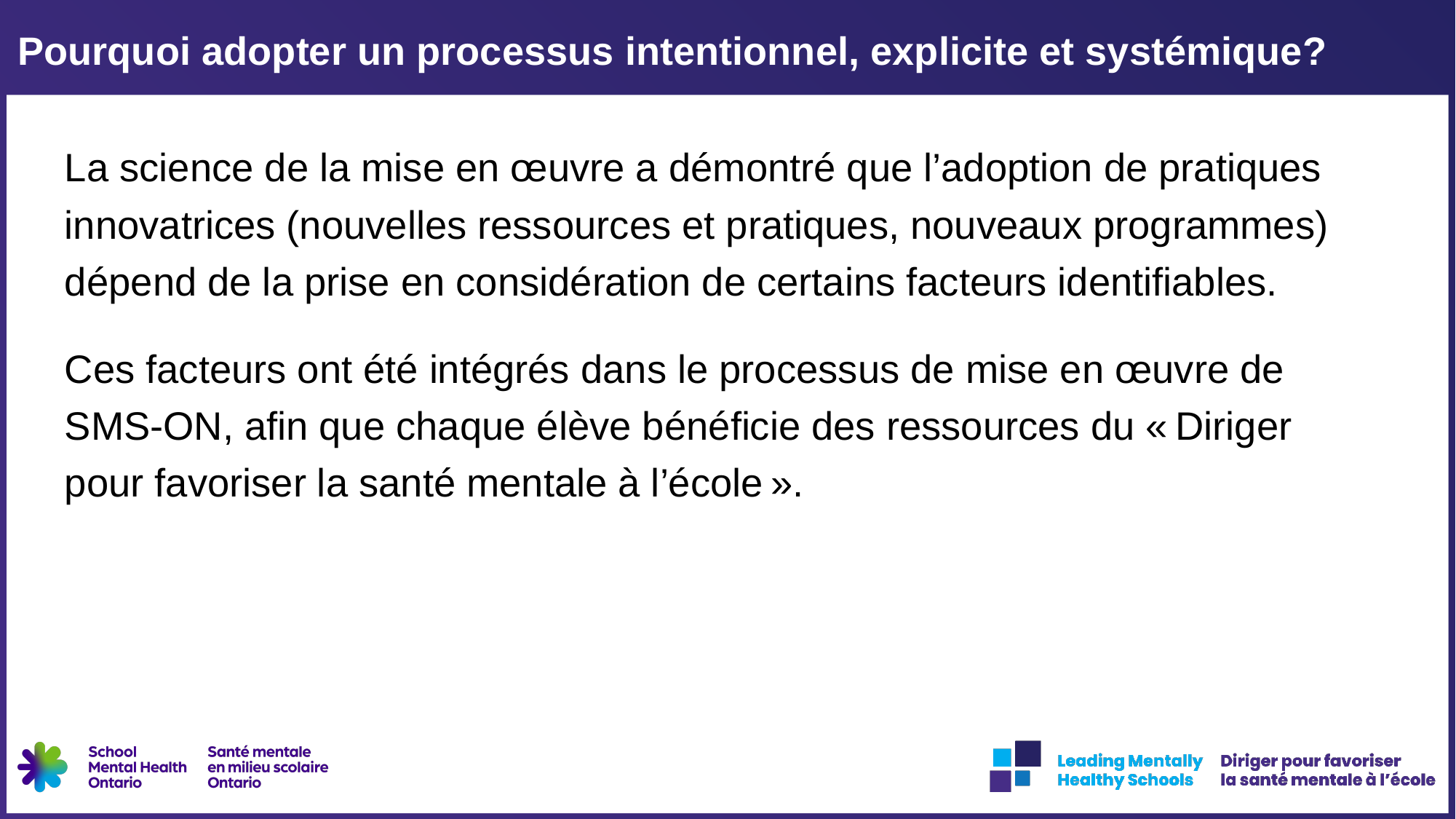

# Pourquoi adopter un processus intentionnel, explicite et systémique?​
La science de la mise en œuvre a démontré que l’adoption de pratiques innovatrices (nouvelles ressources et pratiques, nouveaux programmes) dépend de la prise en considération de certains facteurs identifiables.​
Ces facteurs ont été intégrés dans le processus de mise en œuvre de SMS-ON, afin que chaque élève bénéficie des ressources du « Diriger pour favoriser la santé mentale à l’école ».
​